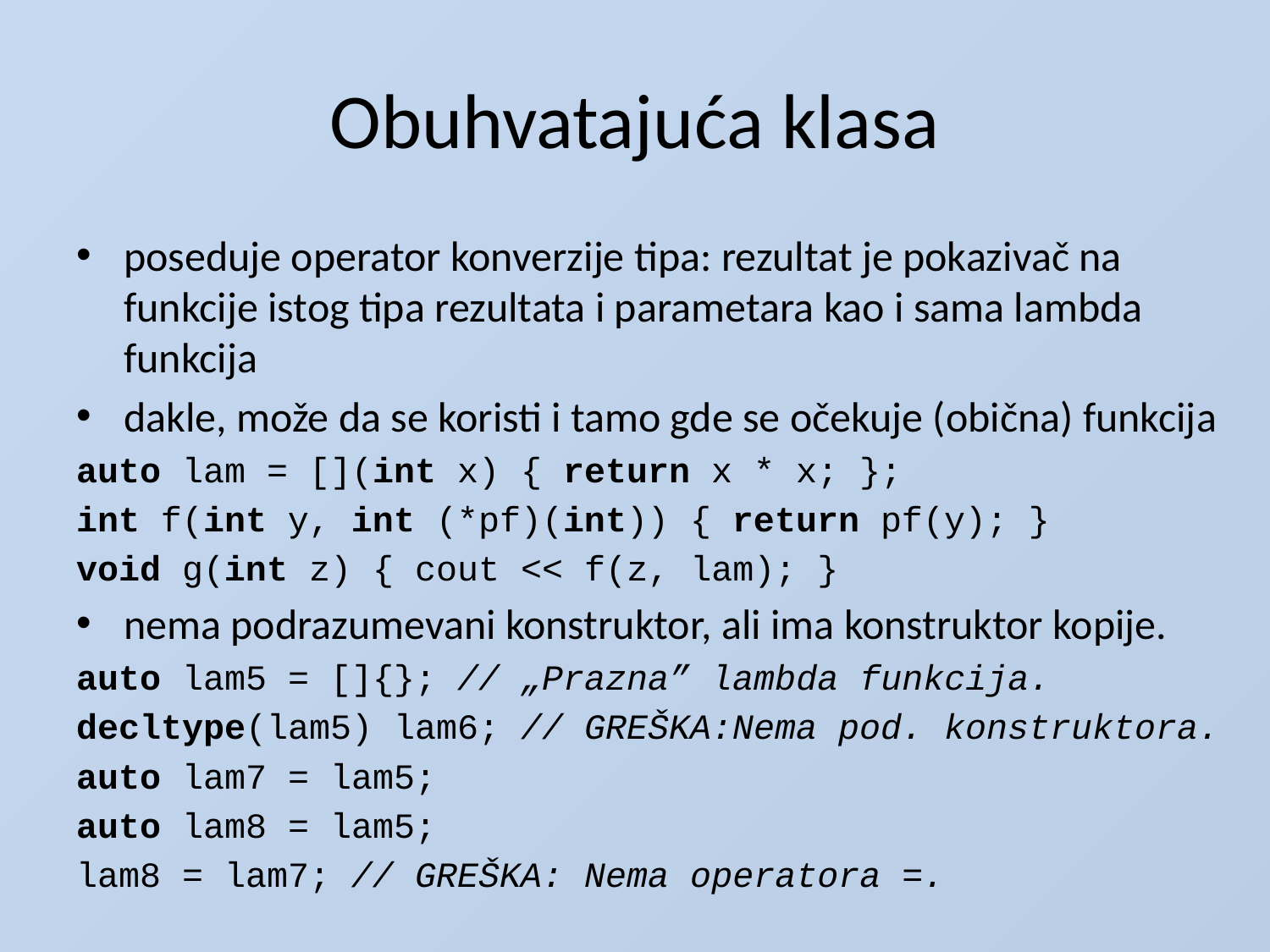

# Obuhvatajuća klasa
poseduje operator konverzije tipa: rezultat je pokazivač na funkcije istog tipa rezultata i parametara kao i sama lambda funkcija
dakle, može da se koristi i tamo gde se očekuje (obična) funkcija
auto lam = [](int x) { return x * x; };
int f(int y, int (*pf)(int)) { return pf(y); }
void g(int z) { cout << f(z, lam); }
nema podrazumevani konstruktor, ali ima konstruktor kopije.
auto lam5 = []{}; // „Prazna” lambda funkcija.
decltype(lam5) lam6; // GREŠKA:Nema pod. konstruktora.
auto lam7 = lam5;
auto lam8 = lam5;
lam8 = lam7; // GREŠKA: Nema operatora =.